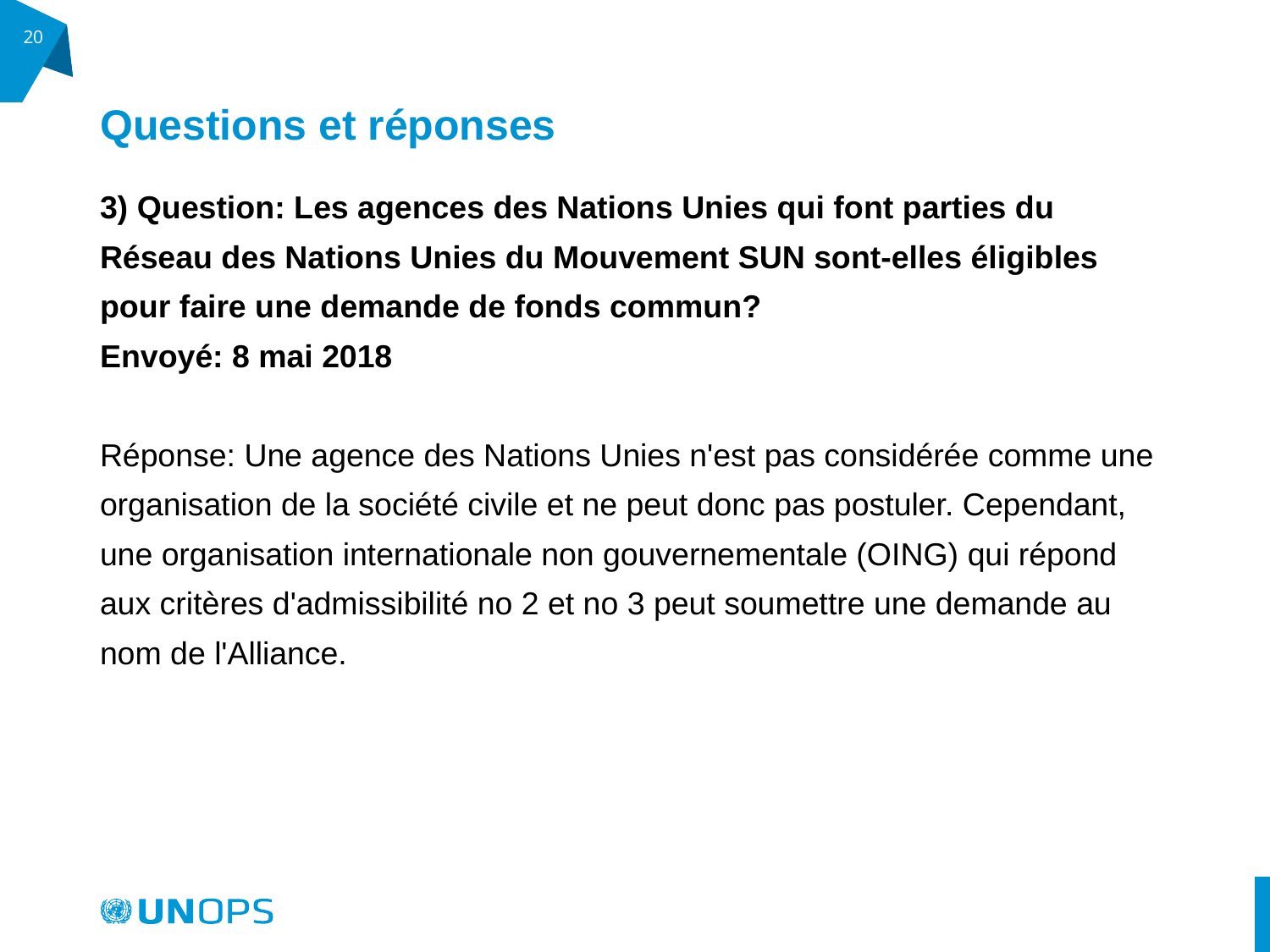

20
# Questions et réponses
3) Question: Les agences des Nations Unies qui font parties du Réseau des Nations Unies du Mouvement SUN sont-elles éligibles pour faire une demande de fonds commun?
Envoyé: 8 mai 2018

Réponse: Une agence des Nations Unies n'est pas considérée comme une organisation de la société civile et ne peut donc pas postuler. Cependant, une organisation internationale non gouvernementale (OING) qui répond aux critères d'admissibilité no 2 et no 3 peut soumettre une demande au nom de l'Alliance.